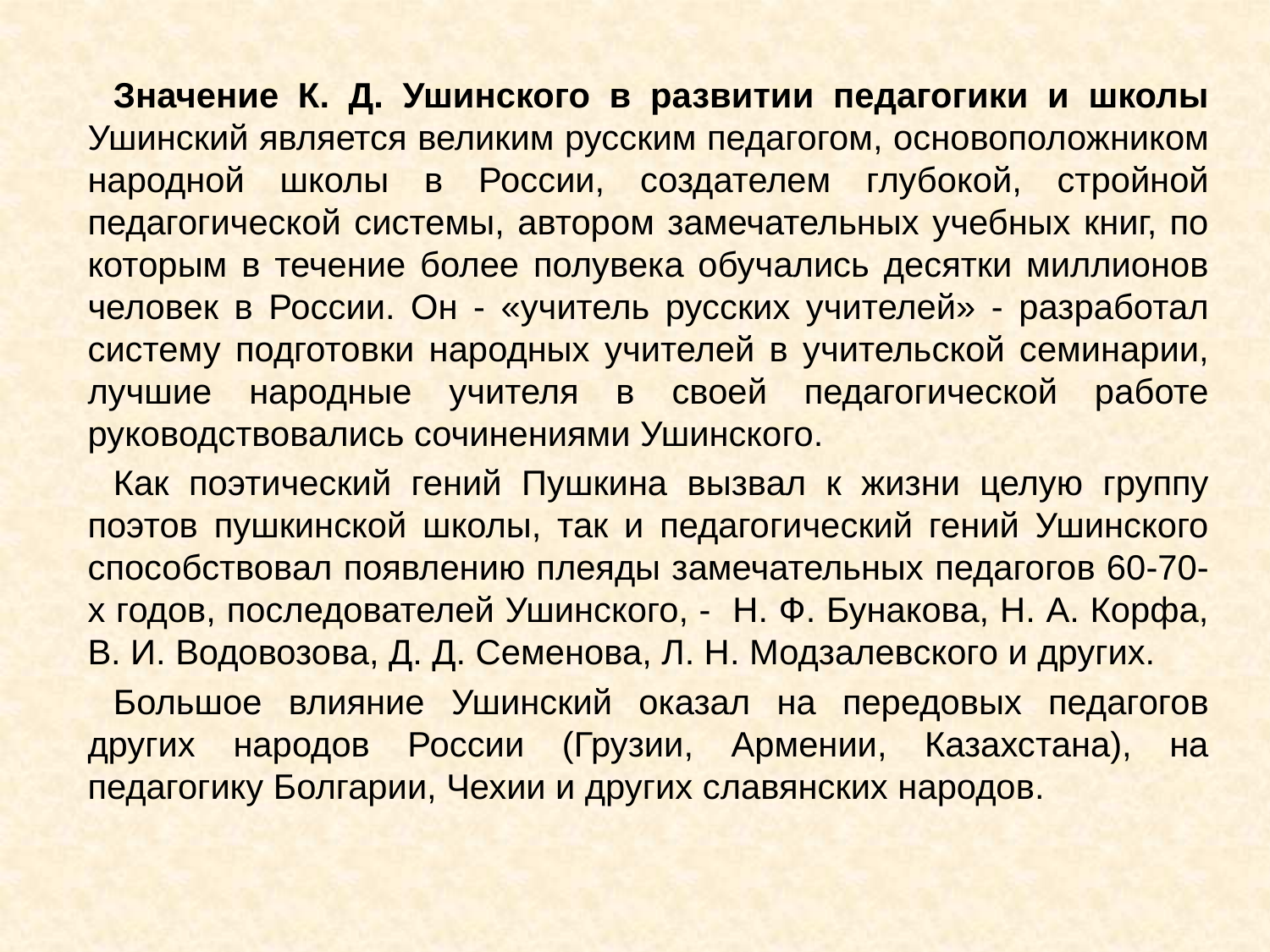

Значение К. Д. Ушинского в развитии педагогики и школы Ушинский является великим русским педагогом, основоположником народной школы в России, создателем глубокой, стройной педагогической системы, автором замечательных учебных книг, по которым в течение более полувека обучались десятки миллионов человек в России. Он - «учитель русских учителей» - разработал систему подготовки народных учителей в учительской семинарии, лучшие народные учителя в своей педагогической работе руководствовались сочинениями Ушинского.
Как поэтический гений Пушкина вызвал к жизни целую группу поэтов пушкинской школы, так и педагогический гений Ушинского способствовал появлению плеяды замечательных педагогов 60-70-х годов, последователей Ушинского, -  Н. Ф. Бунакова, Н. А. Корфа, В. И. Водовозова, Д. Д. Семенова, Л. Н. Модзалевского и других.
Большое влияние Ушинский оказал на передовых педагогов других народов России (Грузии, Армении, Казахстана), на педагогику Болгарии, Чехии и других славянских народов.